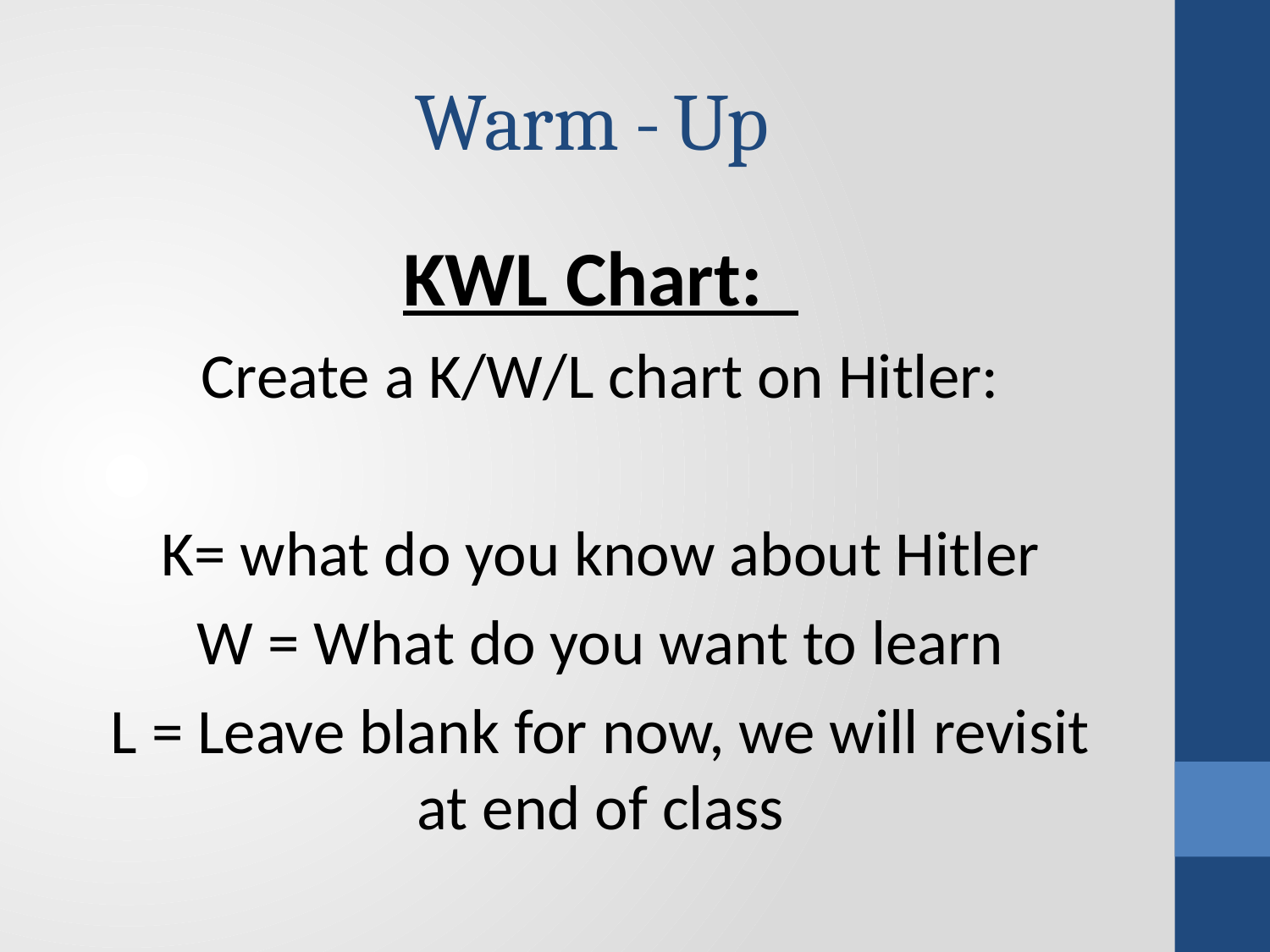

# Warm - Up
KWL Chart:
Create a K/W/L chart on Hitler:

K= what do you know about Hitler
W = What do you want to learn
L = Leave blank for now, we will revisit at end of class